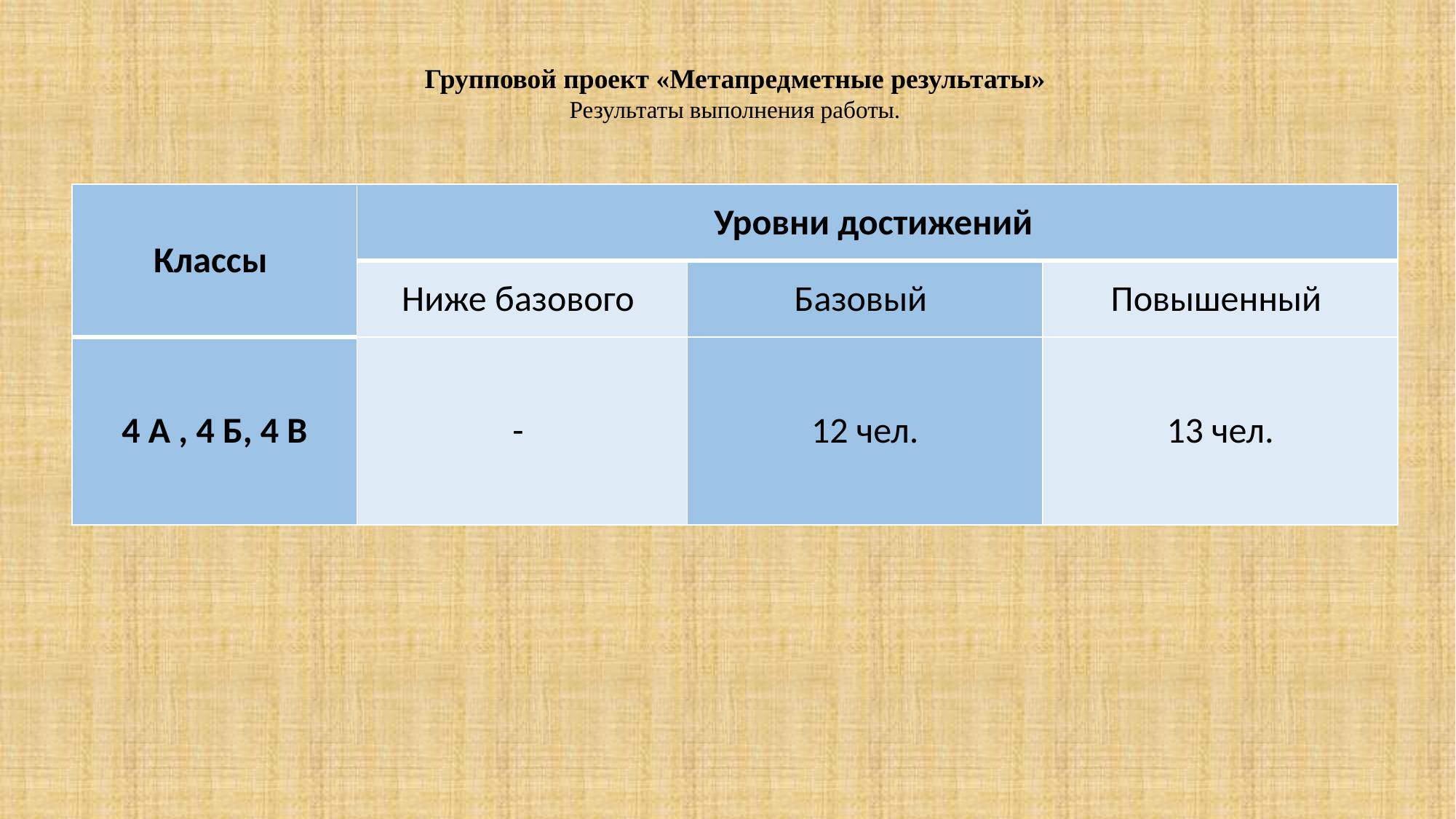

Групповой проект «Метапредметные результаты»
Результаты выполнения работы.
| Классы | Уровни достижений |  |  |
| --- | --- | --- | --- |
|  | Ниже базового | Базовый | Повышенный |
| 4 А , 4 Б, 4 В | - | 12 чел. | 13 чел. |